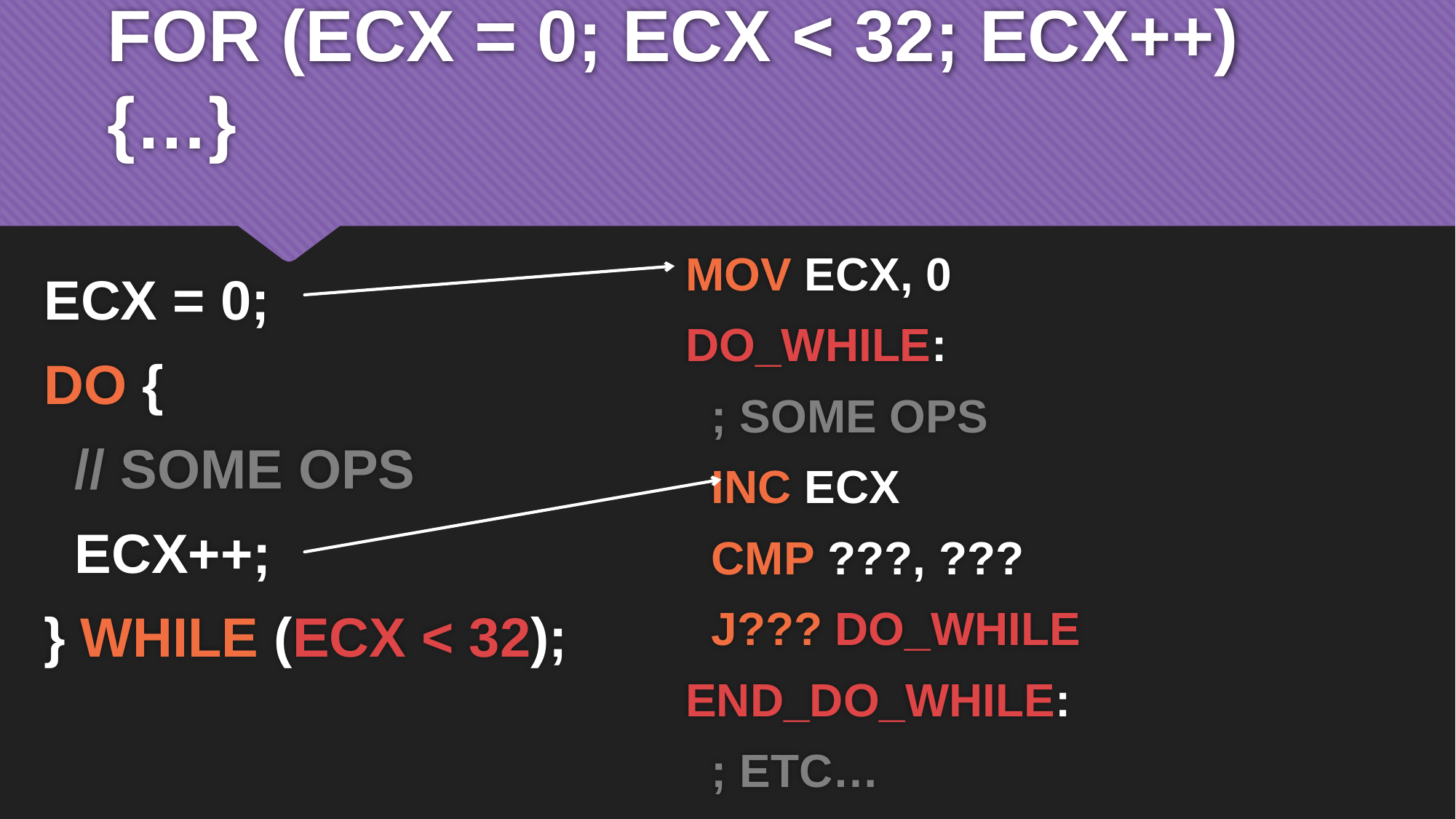

# FOR (ECX = 0; ECX < 32; ECX++) {…}
MOV ECX, 0
DO_WHILE:
  ; SOME OPS
  INC ECX
  CMP ???, ???
  J??? DO_WHILE
END_DO_WHILE:
  ; ETC…
ECX = 0;
DO {
  // SOME OPS
  ECX++;
} WHILE (ECX < 32);